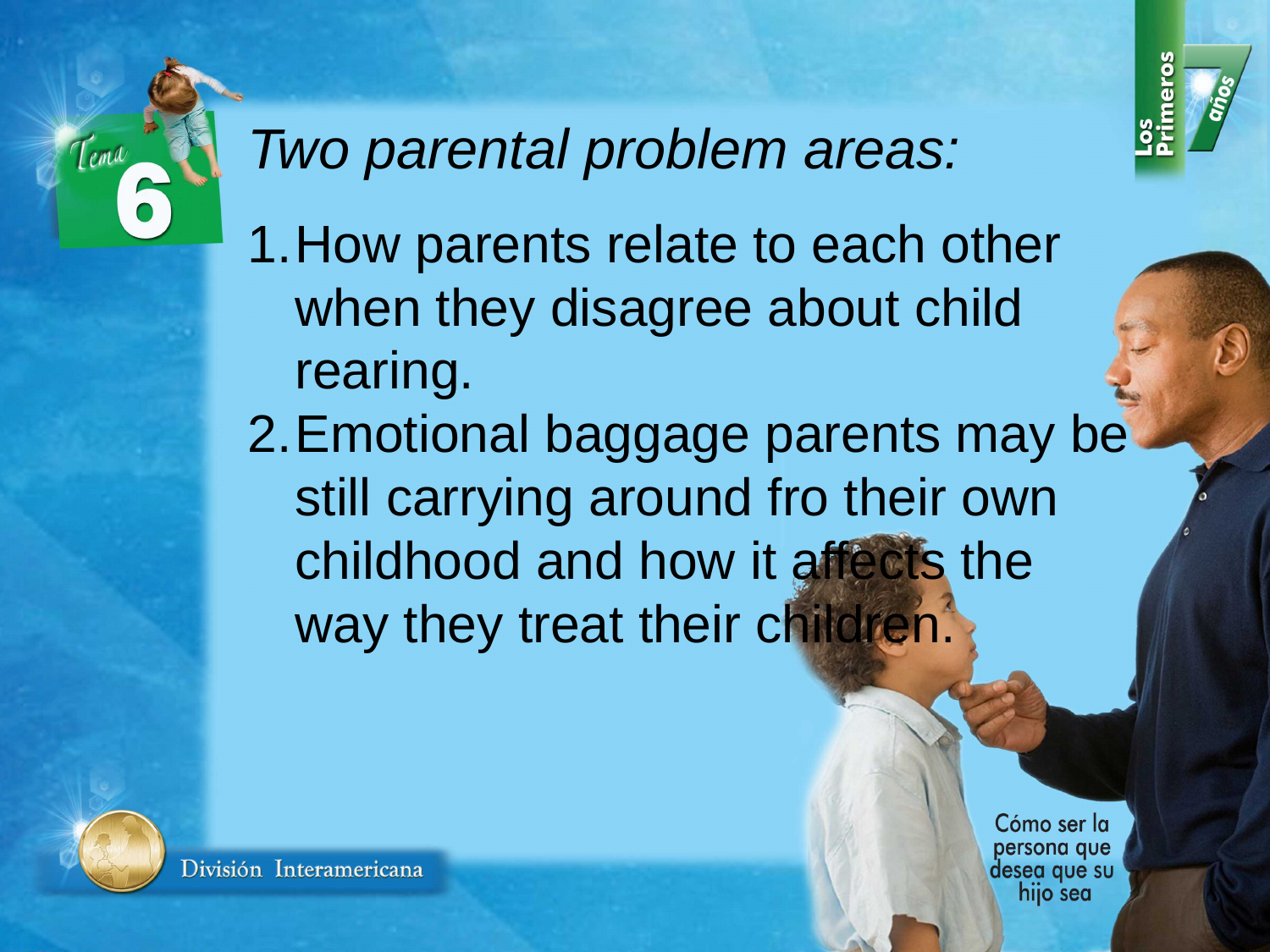

Two parental problem areas:

How parents relate to each other when they disagree about child rearing.
Emotional baggage parents may be still carrying around fro their own childhood and how it affects the way they treat their children.